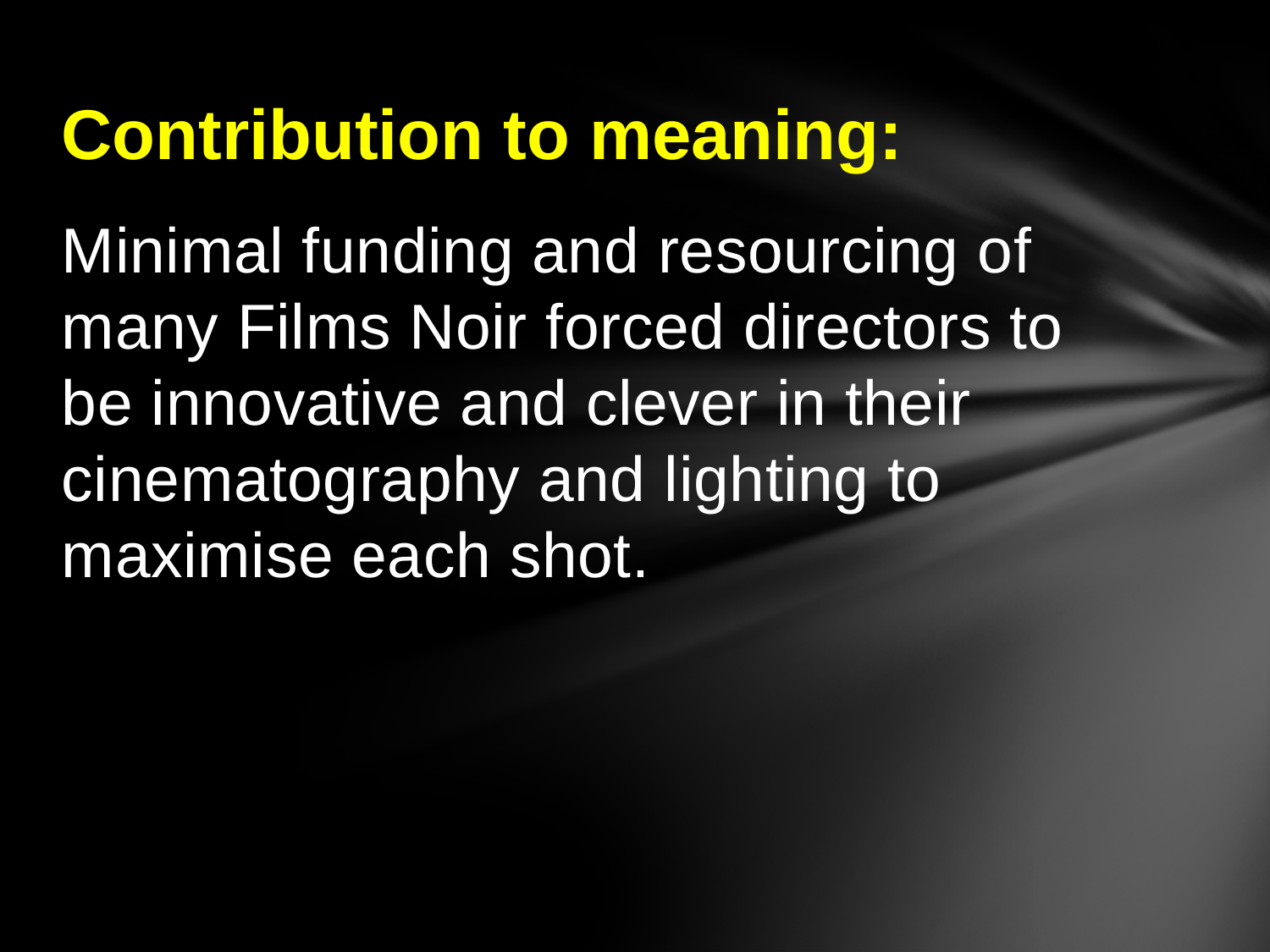

# Contribution to meaning:
Minimal funding and resourcing of many Films Noir forced directors to be innovative and clever in their cinematography and lighting to maximise each shot.